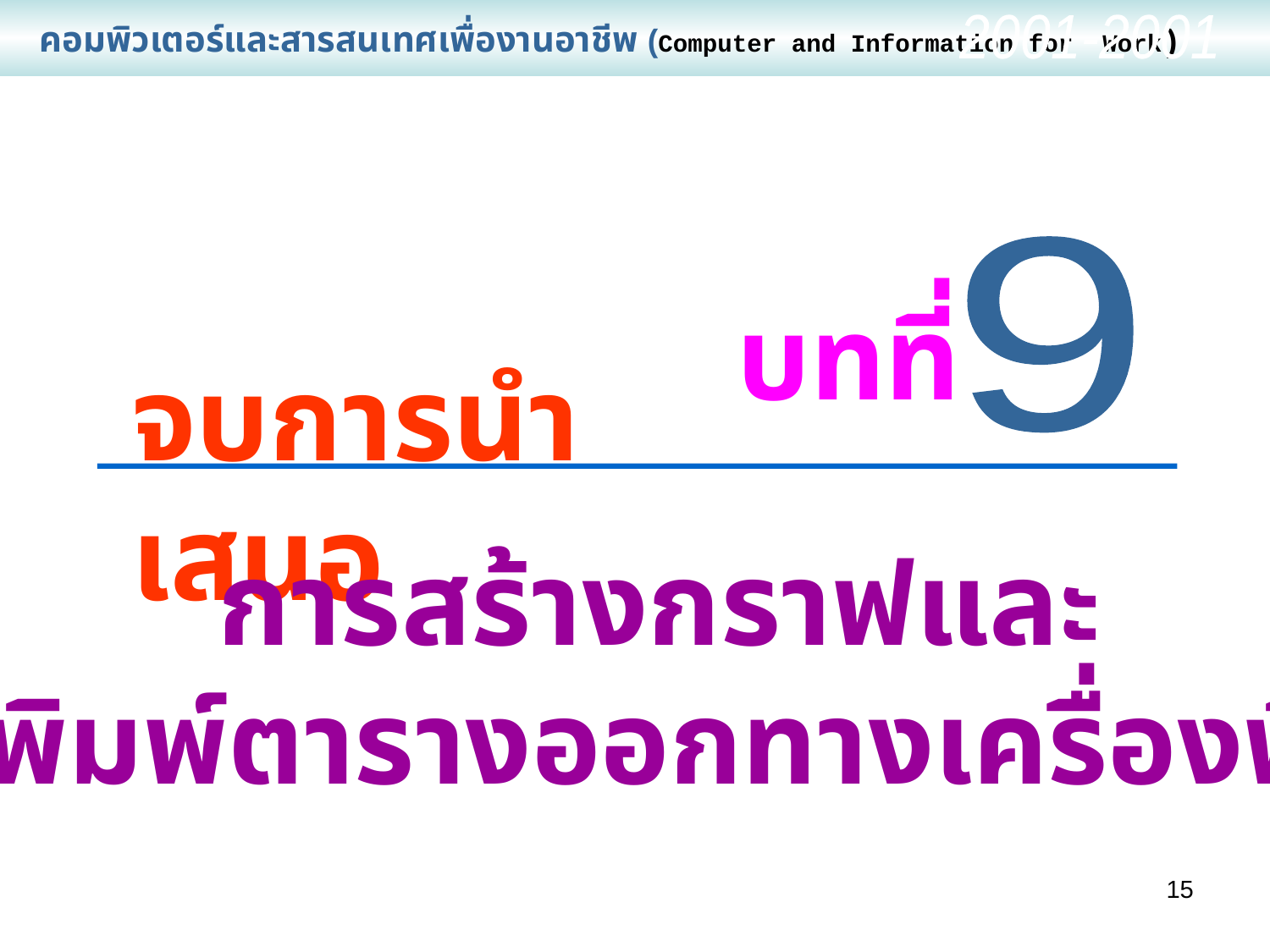

คอมพิวเตอร์และสารสนเทศเพื่องานอาชีพ (Computer and Information for  Work)
2001-2001
9
บทที่
จบการนำเสนอ

 การสร้างกราฟและ
การพิมพ์ตารางออกทางเครื่องพิมพ์
15